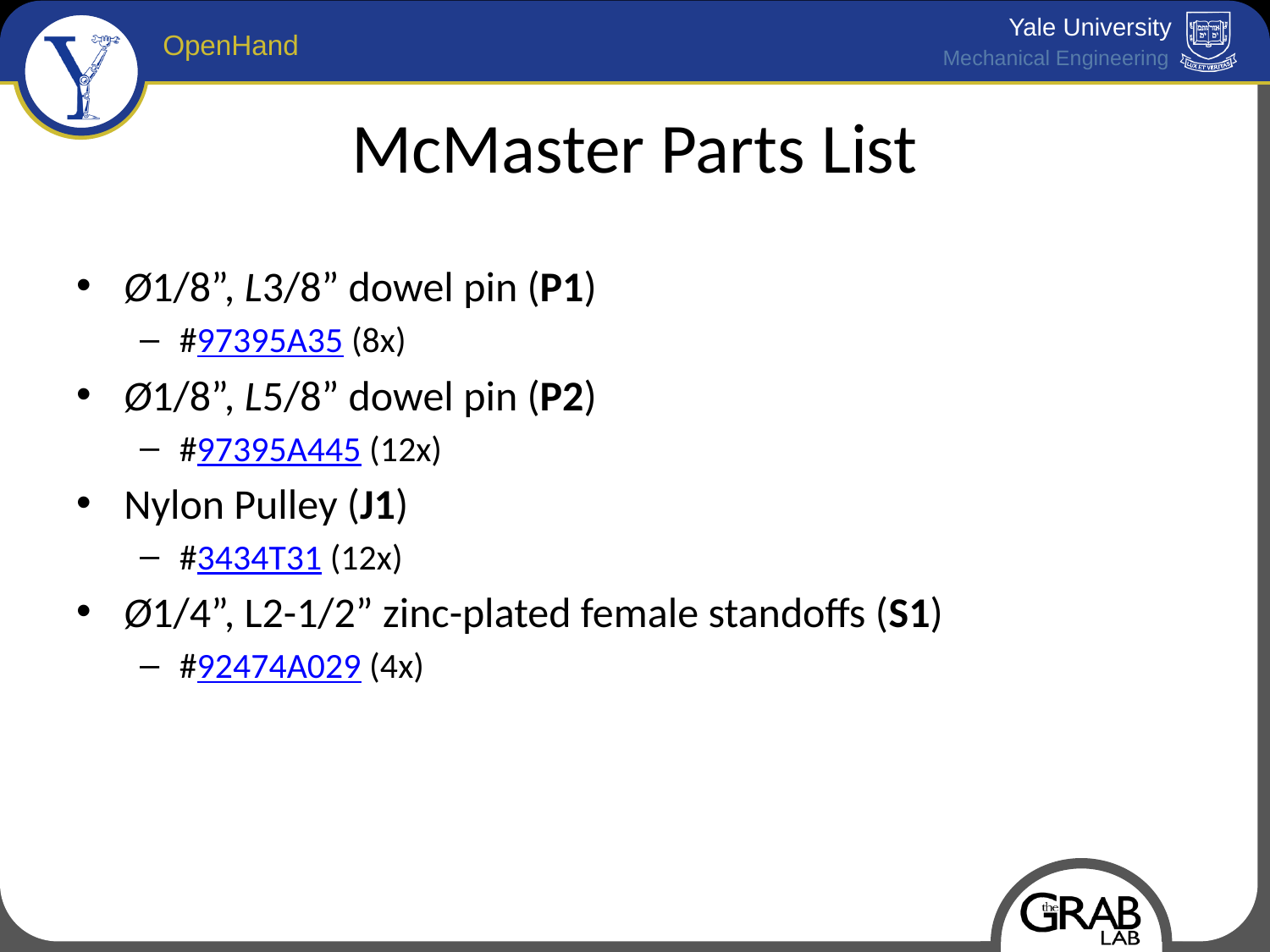

# McMaster Parts List
Ø1/8”, L3/8” dowel pin (P1)
#97395A35 (8x)
Ø1/8”, L5/8” dowel pin (P2)
#97395A445 (12x)
Nylon Pulley (J1)
#3434T31 (12x)
Ø1/4”, L2-1/2” zinc-plated female standoffs (S1)
#92474A029 (4x)